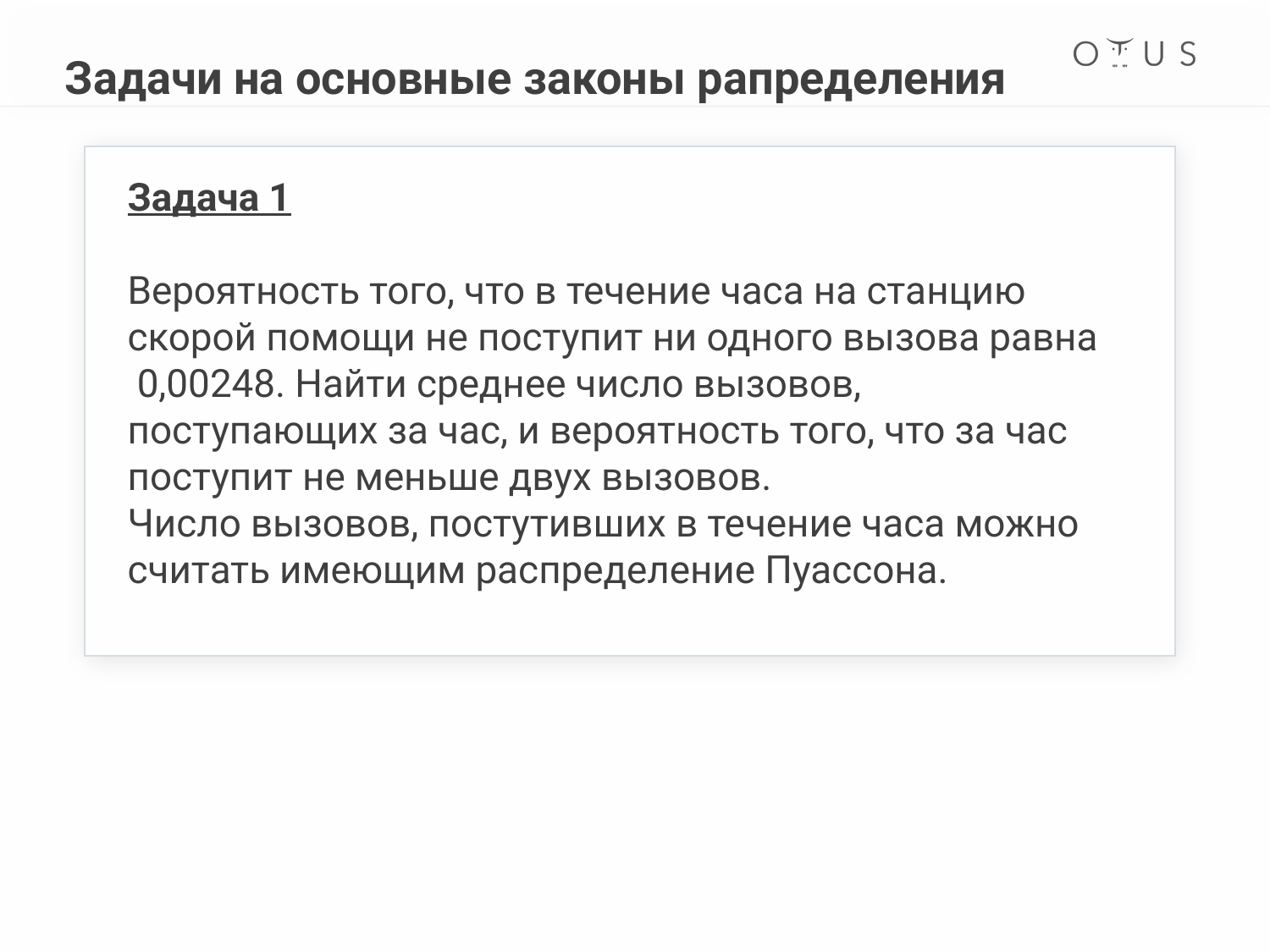

# Задачи на основные законы рапределения

Задача 1

Вероятность того, что в течение часа на станцию скорой помощи не поступит ни одного вызова равна  0,00248. Найти среднее число вызовов, поступающих за час, и вероятность того, что за час поступит не меньше двух вызовов.
Число вызовов, постутивших в течение часа можно считать имеющим распределение Пуассона.